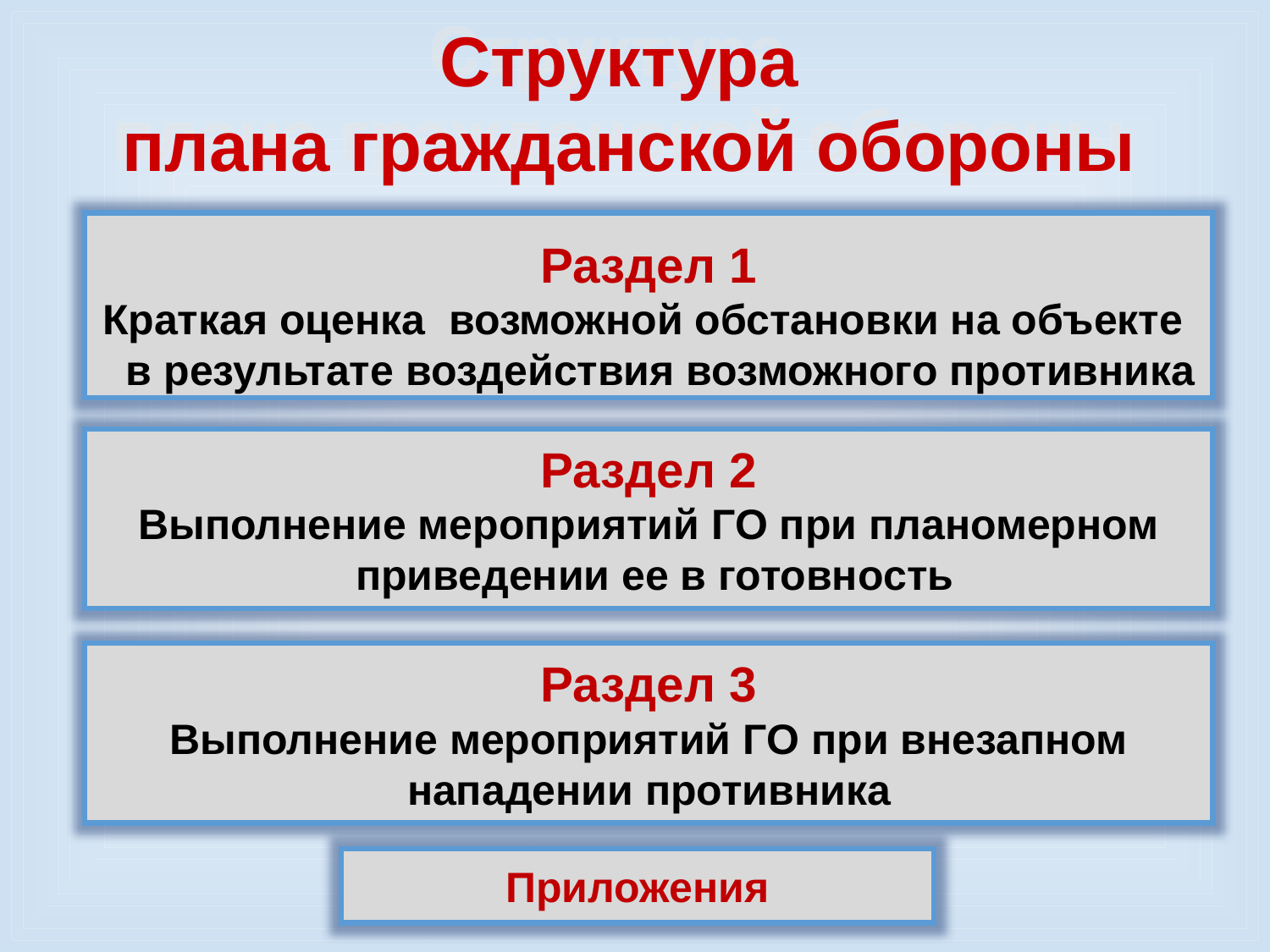

Структура
плана гражданской обороны

Раздел 1
Краткая оценка  возможной обстановки на объекте
  в результате воздействия возможного противника

Раздел 2
Выполнение мероприятий ГО при планомерном
 приведении ее в готовность
Раздел 3
Выполнение мероприятий ГО при внезапном
нападении противника
Приложения